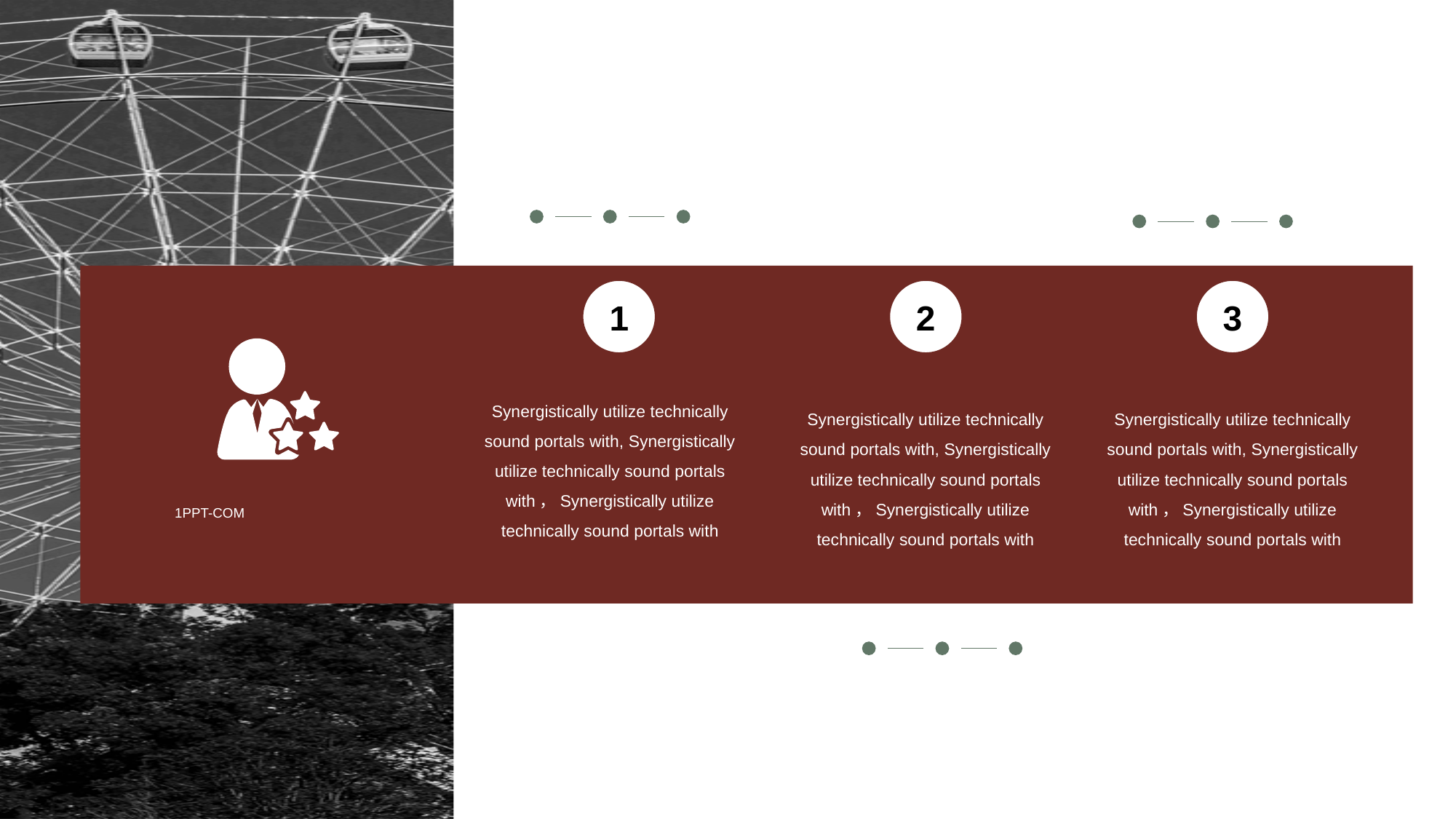

1
2
3

Synergistically utilize technically sound portals with, Synergistically utilize technically sound portals with，Synergistically utilize technically sound portals with
Synergistically utilize technically sound portals with, Synergistically utilize technically sound portals with，Synergistically utilize technically sound portals with
Synergistically utilize technically sound portals with, Synergistically utilize technically sound portals with，Synergistically utilize technically sound portals with
1PPT-COM